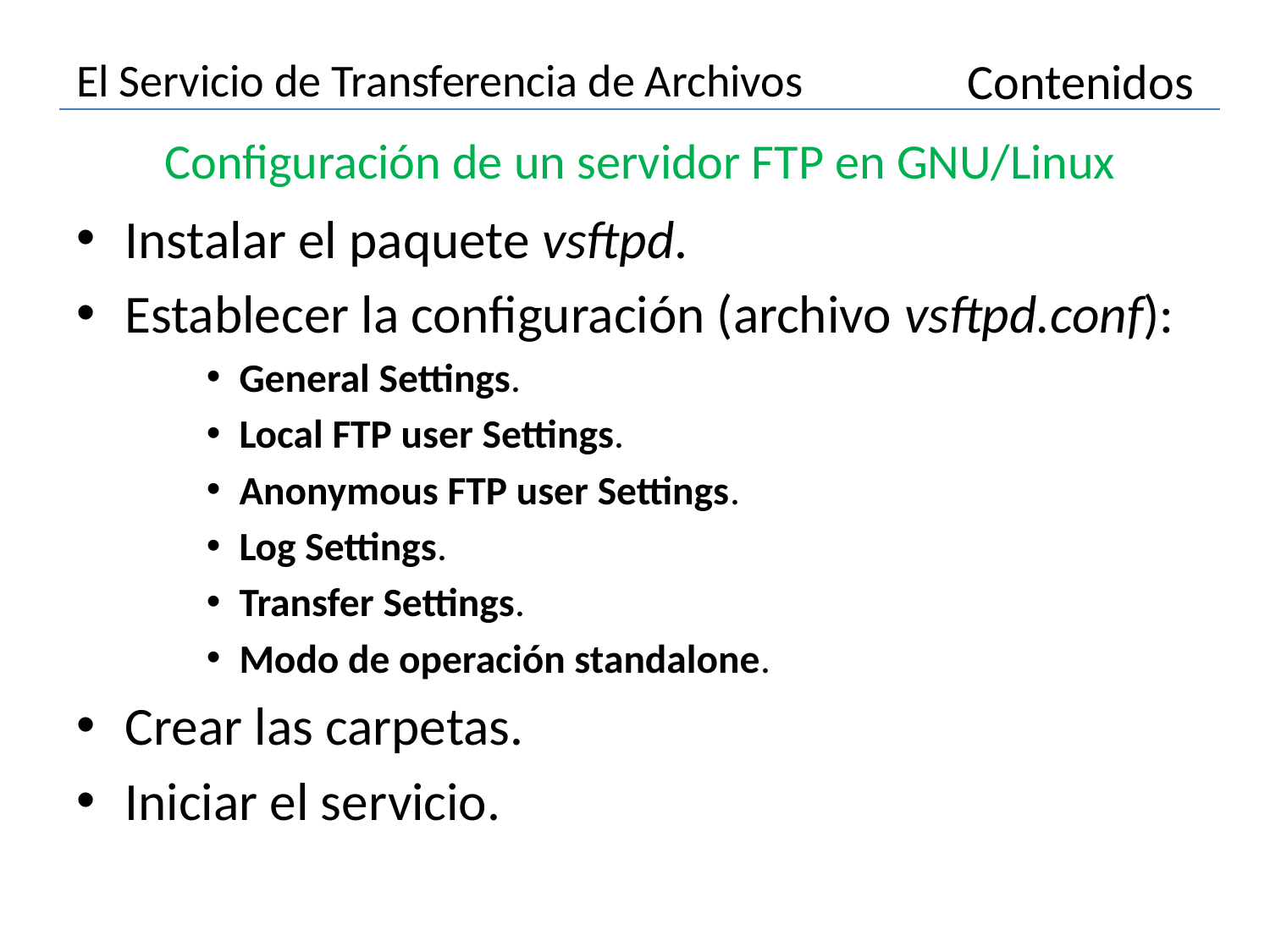

# El Servicio de Transferencia de Archivos
Contenidos
Configuración de un servidor FTP en GNU/Linux
Instalar el paquete vsftpd.
Establecer la configuración (archivo vsftpd.conf):
General Settings.
Local FTP user Settings.
Anonymous FTP user Settings.
Log Settings.
Transfer Settings.
Modo de operación standalone.
Crear las carpetas.
Iniciar el servicio.